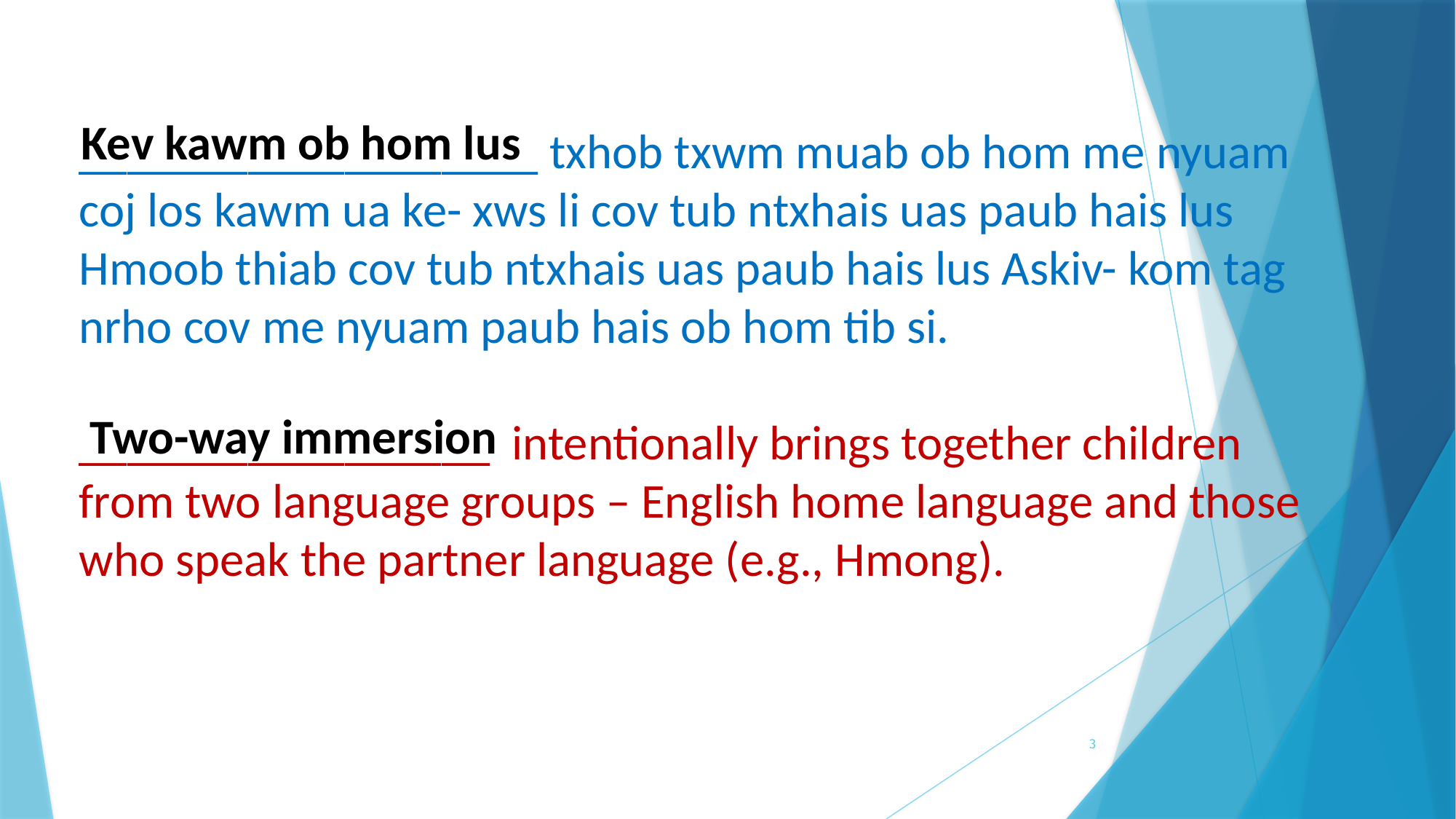

Kev kawm ob hom lus
___________________ txhob txwm muab ob hom me nyuam coj los kawm ua ke- xws li cov tub ntxhais uas paub hais lus Hmoob thiab cov tub ntxhais uas paub hais lus Askiv- kom tag nrho cov me nyuam paub hais ob hom tib si.

_________________  intentionally brings together children from two language groups – English home language and those who speak the partner language (e.g., Hmong).

Two-way immersion
3